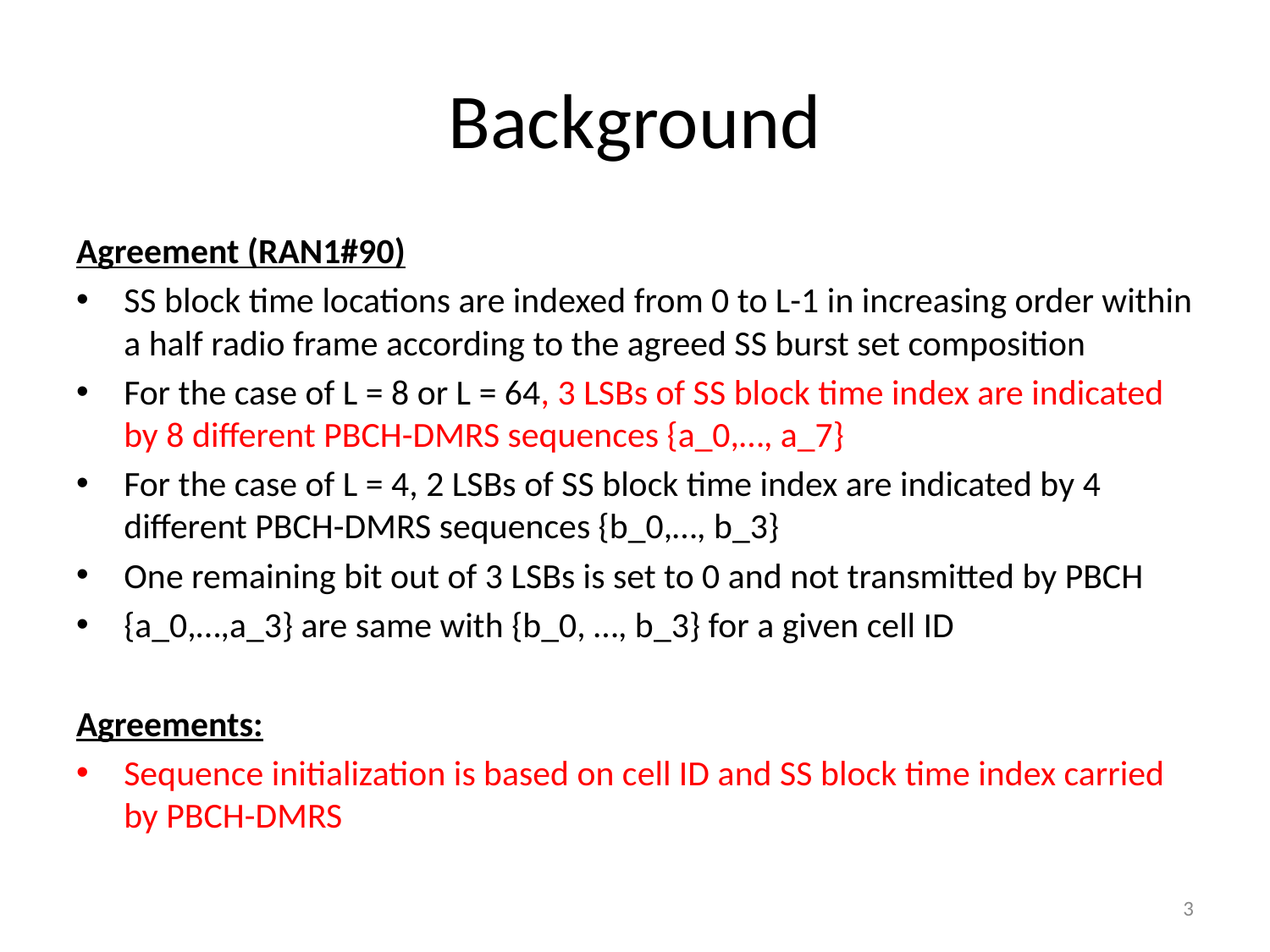

# Background
Agreement (RAN1#90)
SS block time locations are indexed from 0 to L-1 in increasing order within a half radio frame according to the agreed SS burst set composition
For the case of L = 8 or L = 64, 3 LSBs of SS block time index are indicated by 8 different PBCH-DMRS sequences {a_0,…, a_7}
For the case of L = 4, 2 LSBs of SS block time index are indicated by 4 different PBCH-DMRS sequences {b_0,…, b_3}
One remaining bit out of 3 LSBs is set to 0 and not transmitted by PBCH
{a_0,…,a_3} are same with {b_0, …, b_3} for a given cell ID

Agreements:
Sequence initialization is based on cell ID and SS block time index carried by PBCH-DMRS

3